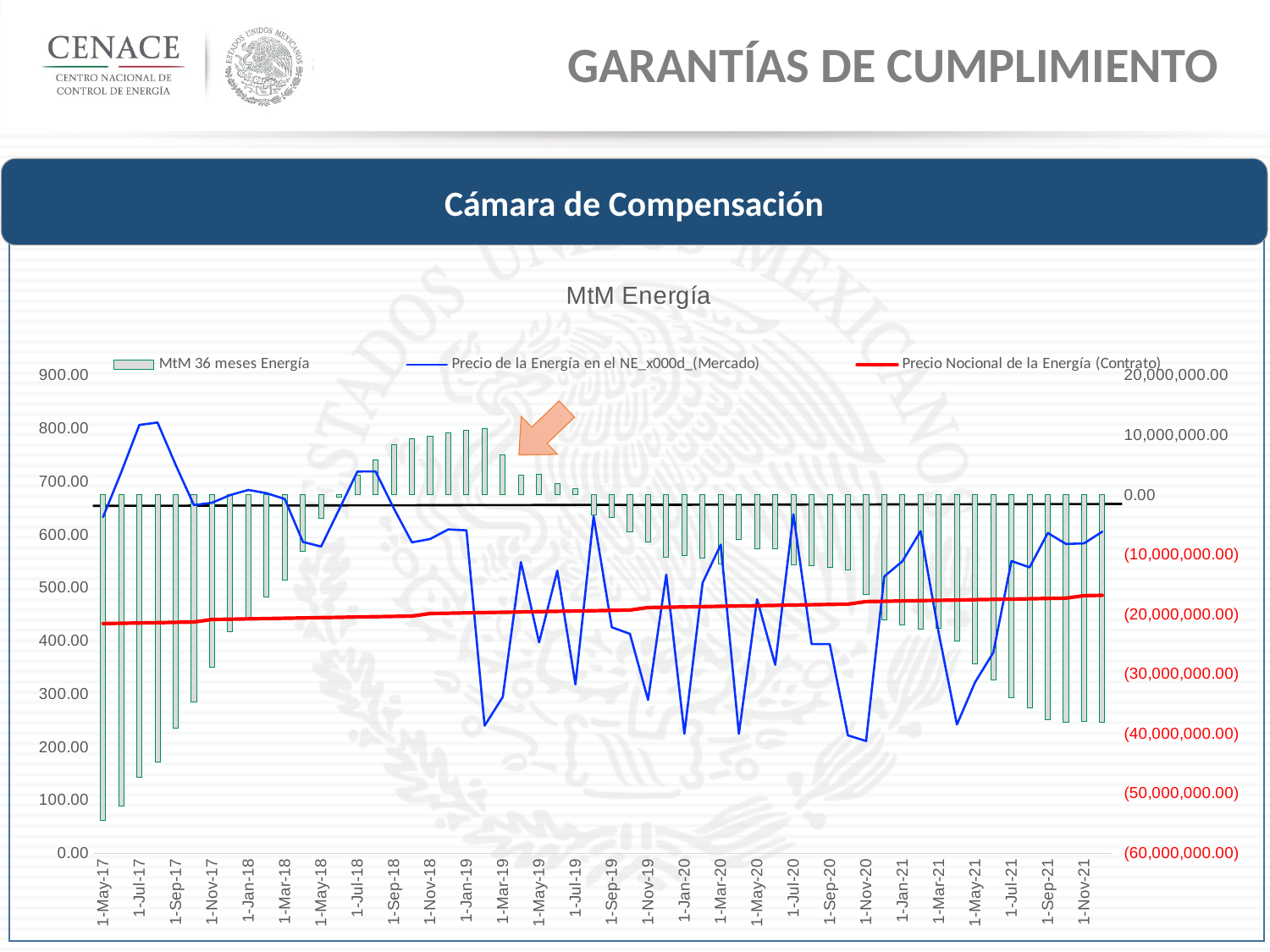

Garantías de Cumplimiento
Cámara de Compensación

### Chart: MtM Energía

| Category | MtM 36 meses Energía | Precio de la Energía en el NE_x000d_(Mercado) | Precio Nocional de la Energía (Contrato) |
|---|---|---|---|
| 42856 | -54443812.7796643 | 633.08 | 432.4153428279524 |
| 42887 | -52086165.1202185 | 717.6075000000001 | 433.0020760479087 |
| 42917 | -47276839.7418577 | 806.575 | 433.588809267865 |
| 42948 | -44715526.4952771 | 811.1250000000001 | 434.1755424878212 |
| 42979 | -39103943.5177155 | 731.04 | 434.7622757077775 |
| 43009 | -34611728.0617666 | 655.6600000000001 | 435.3490089277338 |
| 43040 | -28835487.9436415 | 660.06 | 440.1388988014052 |
| 43070 | -22963928.0039207 | 674.58 | 440.7256320213614 |
| 43101 | -20619006.4593612 | 684.22 | 441.3123652413178 |
| 43132 | -17073688.1835915 | 678.02 | 441.899098461274 |
| 43160 | -14341098.2677503 | 667.12 | 442.4858316812304 |
| 43191 | -9455862.5425998 | 586.3199999999999 | 443.0725649011866 |
| 43221 | -3951708.36860955 | 577.58 | 443.6592981211427 |
| 43252 | -409197.0986878925 | 647.88 | 444.2460313410991 |
| 43282 | 3310978.27947953 | 718.775 | 444.8327645610553 |
| 43313 | 5787095.03816273 | 719.1 | 445.4194977810116 |
| 43344 | 8413286.57183312 | 649.635 | 446.0062310009679 |
| 43374 | 9395797.1117599 | 585.46 | 446.5929642209242 |
| 43405 | 9846123.76725408 | 591.78 | 451.3828540945956 |
| 43435 | 10360132.2227482 | 609.88 | 451.9695873145518 |
| 43466 | 10825889.4682424 | 608.1 | 452.5563205345081 |
| 43497 | 11008507.6337366 | 240.0960256365022 | 453.1430537544644 |
| 43525 | 6753925.24718817 | 294.1063846124364 | 453.7297869744207 |
| 43556 | 3309698.16183854 | 548.271835682236 | 454.316520194377 |
| 43586 | 3485848.16301521 | 396.984632882282 | 454.9032534143333 |
| 43617 | 1837916.24510224 | 532.1775486186265 | 455.4899866342896 |
| 43647 | 1000217.85850442 | 317.8239309270721 | 456.0767198542457 |
| 43678 | -3333747.50090302 | 634.6897198798168 | 456.663453074202 |
| 43709 | -3861919.62590067 | 425.5306726698856 | 457.2501862941584 |
| 43739 | -6174027.73755475 | 413.0381019344039 | 457.8369195141146 |
| 43770 | -7866616.89672091 | 288.7032719382977 | 462.6268093877859 |
| 43800 | -10498612.9541656 | 524.7359007455291 | 463.2135426077422 |
| 43831 | -10231551.4778825 | 224.8628007212043 | 463.8002758276985 |
| 43862 | -10623288.0582602 | 509.326947250055 | 464.3870090476547 |
| 43891 | -11512756.40767 | 581.231541202974 | 464.9737422676111 |
| 43922 | -7472499.24108541 | 224.6251243934371 | 465.5604754875673 |
| 43952 | -8983716.60014566 | 478.1441911613716 | 466.1472087075236 |
| 43983 | -9009382.84209994 | 354.7304684593224 | 466.7339419274799 |
| 44013 | -11740745.8441998 | 638.3134739049395 | 467.3206751474361 |
| 44044 | -11869533.5979481 | 393.8667074188602 | 467.9074083673924 |
| 44075 | -12198788.8456985 | 393.8969964762165 | 468.4941415873487 |
| 44105 | -12548704.1538999 | 221.9524413080603 | 469.0808748073049 |
| 44136 | -16683314.7359266 | 211.3312474244833 | 473.8707646809763 |
| 44166 | -20990125.7288485 | 521.3198695883012 | 474.4574979009325 |
| 44197 | -21781840.7004412 | 549.9092331899385 | 475.0442311208888 |
| 44228 | -22496043.1206865 | 606.68 | 475.6309643408451 |
| 44256 | -22413601.3251923 | 414.2602230434458 | 476.2176975608015 |
| 44287 | -24541160.1881966 | 242.2284618848433 | 476.8044307807577 |
| 44317 | -28287360.5242297 | 322.0446246333654 | 477.3911640007139 |
| 44348 | -31027435.413163 | 377.837287169946 | 477.9778972206702 |
| 44378 | -33962472.5915921 | 550.3171170792444 | 478.5646304406265 |
| 44409 | -35706386.6467869 | 538.3876137528094 | 479.1513636605828 |
| 44440 | -37690693.414469 | 603.1390015977936 | 479.738096880539 |
| 44470 | -38090041.1559074 | 582.42 | 480.3248301004953 |
| 44501 | -37980657.0604133 | 583.54 | 485.1147199741667 |
| 44531 | -38070156.1249191 | 605.58 | 485.701453194123 |
36